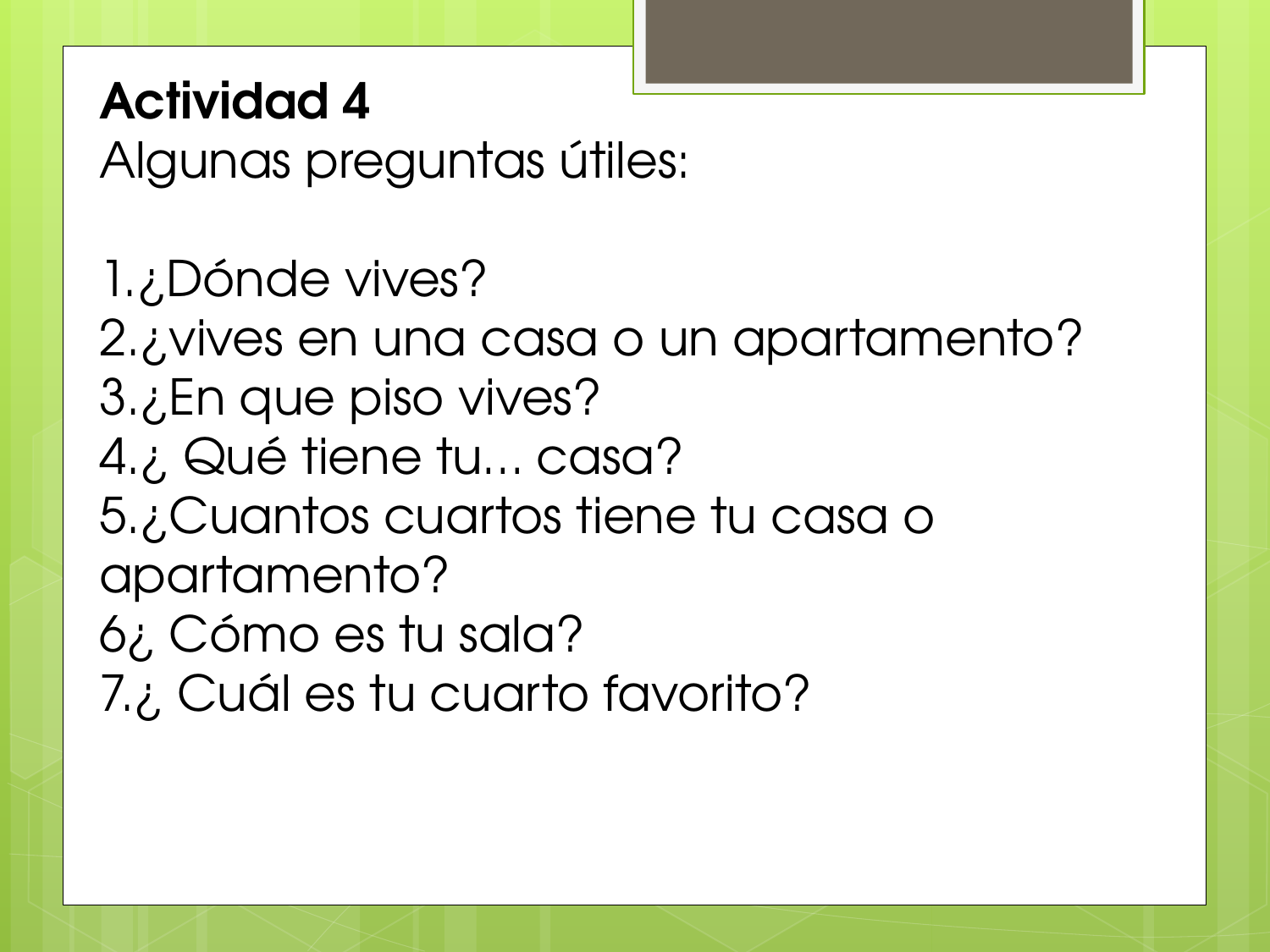

Actividad 4
Algunas preguntas útiles:

1.¿Dónde vives?
2.¿vives en una casa o un apartamento?
3.¿En que piso vives?
4.¿ Qué tiene tu… casa?
5.¿Cuantos cuartos tiene tu casa o apartamento?
6¿ Cómo es tu sala?
7.¿ Cuál es tu cuarto favorito?